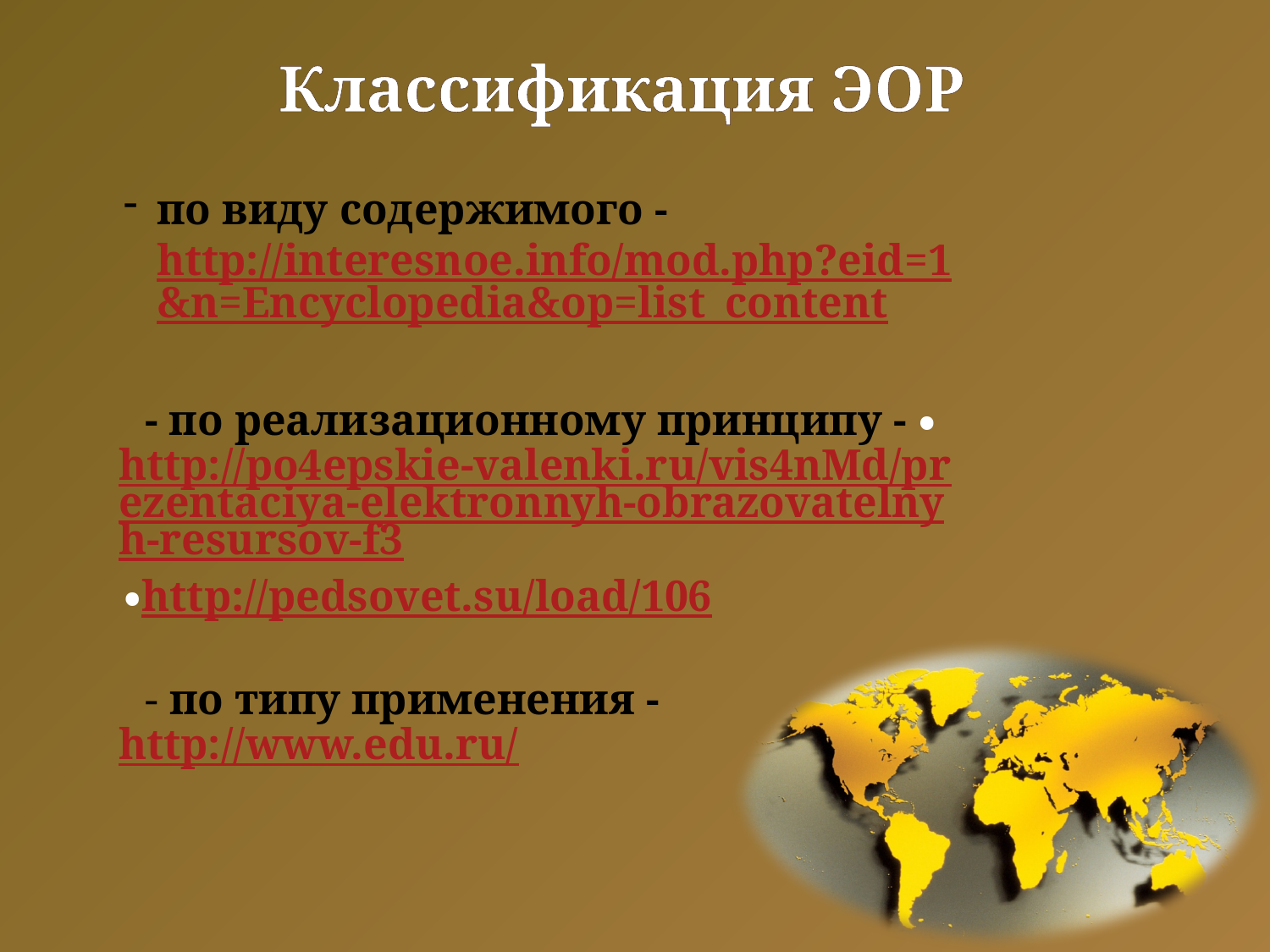

Классификация ЭОР
по виду содержимого - http://interesnoe.info/mod.php?eid=1&n=Encyclopedia&op=list_content

      - по реализационному принципу - •http://po4epskie-valenki.ru/vis4nMd/prezentaciya-elektronnyh-obrazovatelnyh-resursov-f3
    •http://pedsovet.su/load/106

      - по типу применения - http://www.edu.ru/